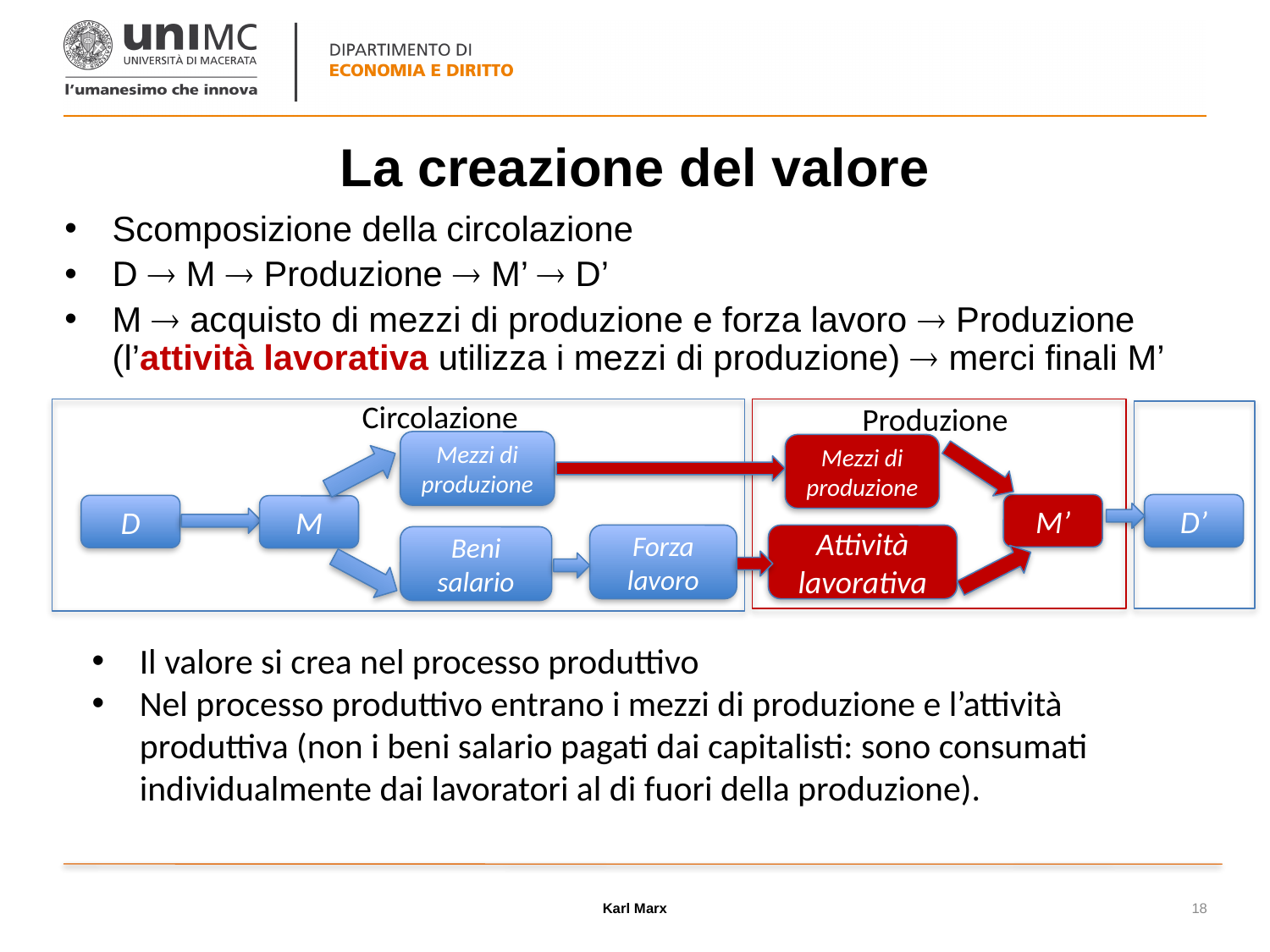

# La creazione del valore
Scomposizione della circolazione
D → M → Produzione → M’ → D’
M → acquisto di mezzi di produzione e forza lavoro → Produzione (l’attività lavorativa utilizza i mezzi di produzione) → merci finali M’

Circolazione
Produzione

Mezzi di produzione
Mezzi di produzione

M’
D’
D
M

Forza lavoro
Attività lavorativa
Beni salario

Il valore si crea nel processo produttivo
Nel processo produttivo entrano i mezzi di produzione e l’attività produttiva (non i beni salario pagati dai capitalisti: sono consumati individualmente dai lavoratori al di fuori della produzione).
Karl Marx
18